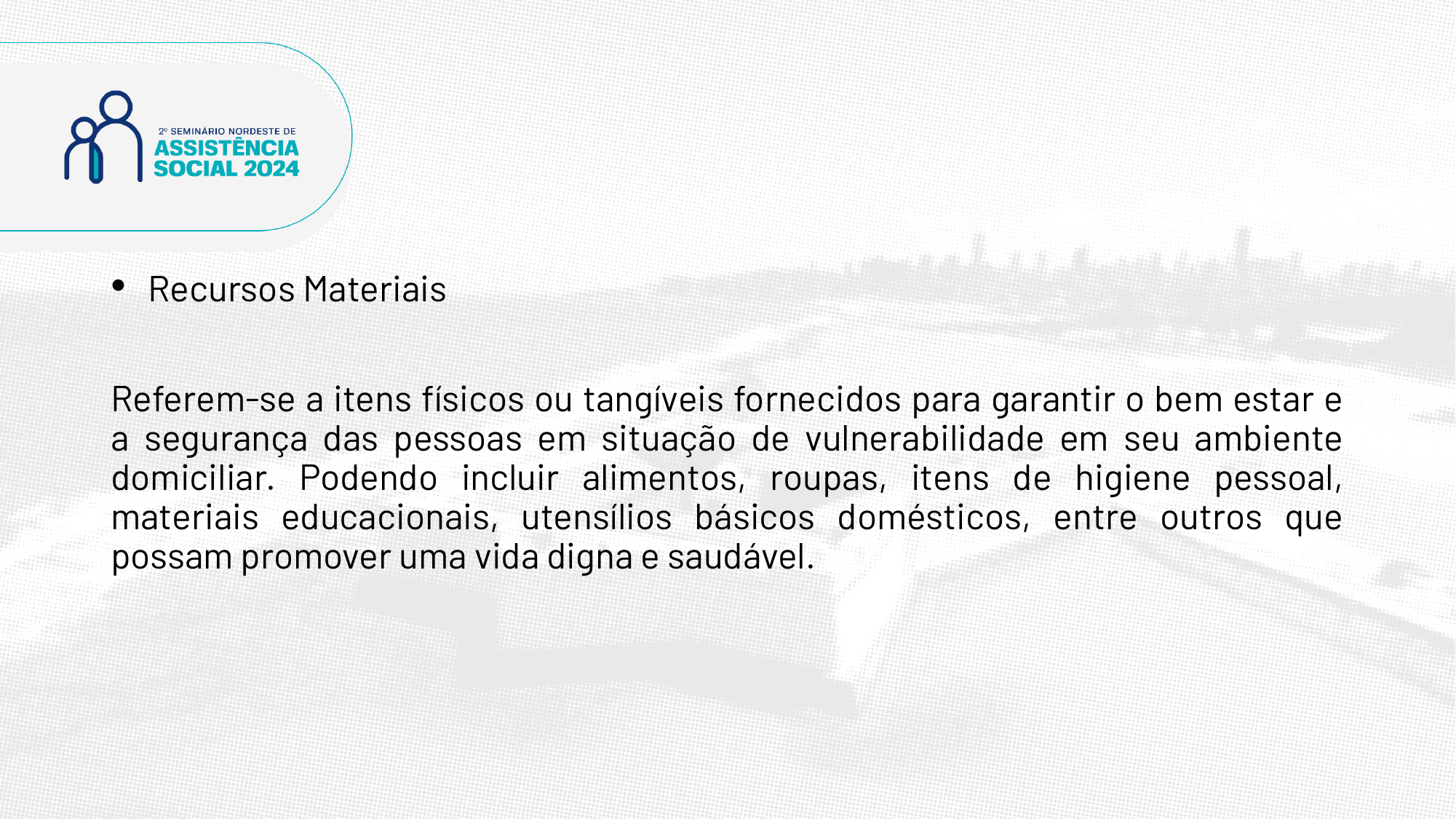

#
 Recursos Materiais

Referem-se a itens físicos ou tangíveis fornecidos para garantir o bem estar e a segurança das pessoas em situação de vulnerabilidade em seu ambiente domiciliar. Podendo incluir alimentos, roupas, itens de higiene pessoal, materiais educacionais, utensílios básicos domésticos, entre outros que possam promover uma vida digna e saudável.